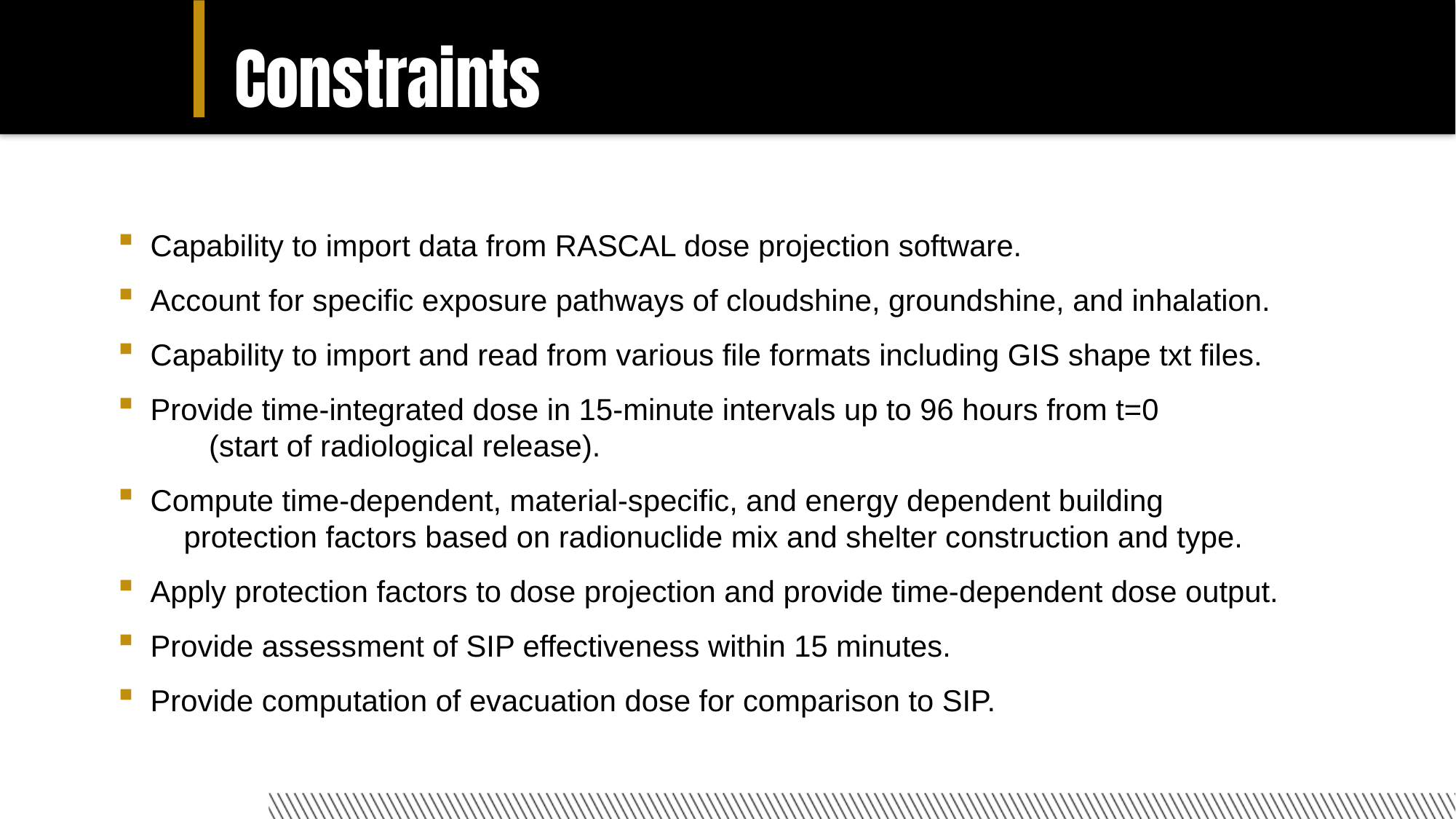

Constraints
Capability to import data from RASCAL dose projection software.​
Account for specific exposure pathways of cloudshine, groundshine, and inhalation. ​
Capability to import and read from various file formats including GIS shape txt files. ​
Provide time-integrated dose in 15-minute intervals up to 96 hours from t=0                             (start of radiological release). ​
Compute time-dependent, material-specific, and energy dependent building                         protection factors based on radionuclide mix and shelter construction and type. ​
Apply protection factors to dose projection and provide time-dependent dose output. ​
Provide assessment of SIP effectiveness within 15 minutes. ​
Provide computation of evacuation dose for comparison to SIP. ​